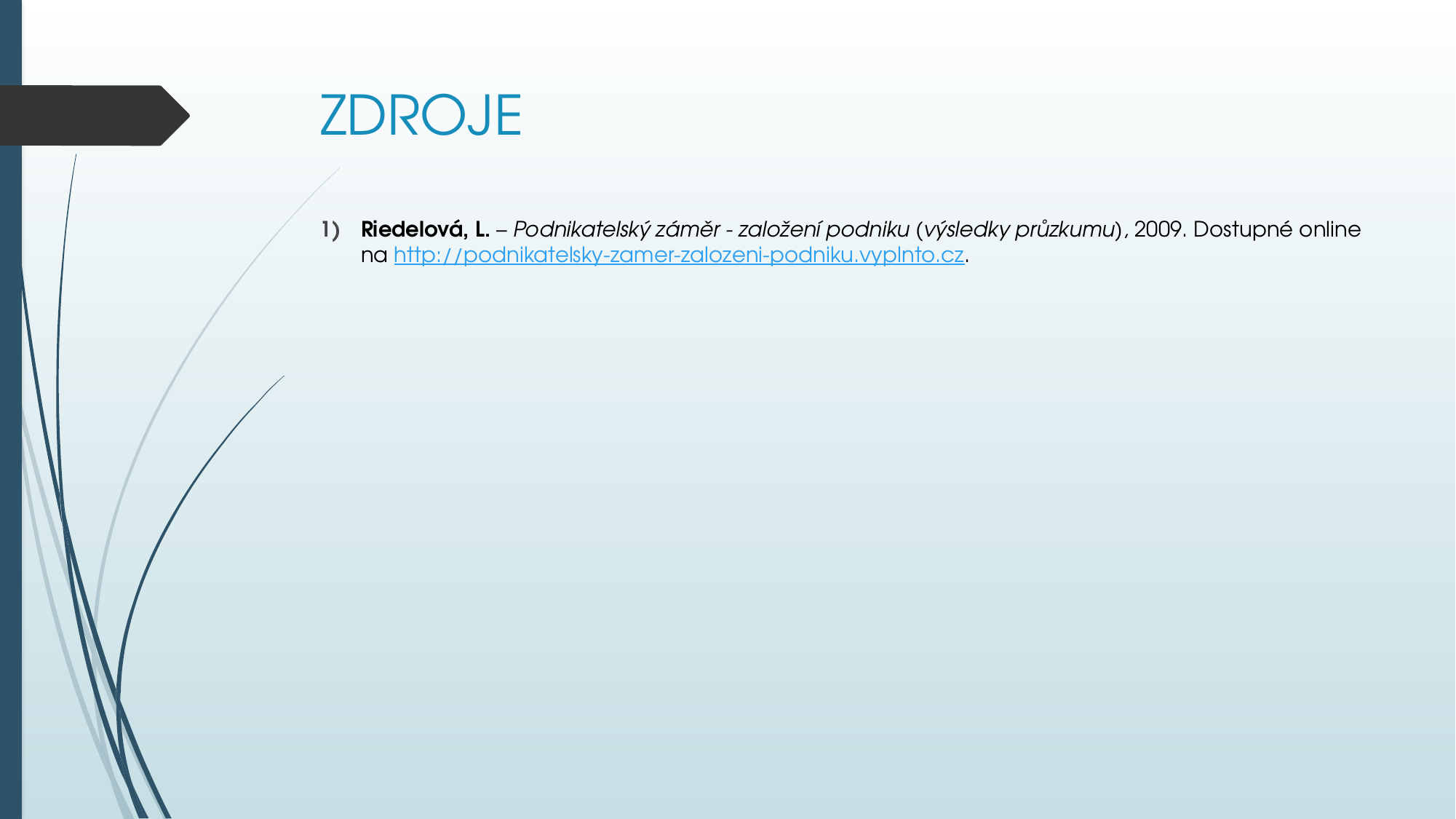

# ZDROJE
Riedelová, L. – Podnikatelský záměr - založení podniku (výsledky průzkumu), 2009. Dostupné online na http://podnikatelsky-zamer-zalozeni-podniku.vyplnto.cz.